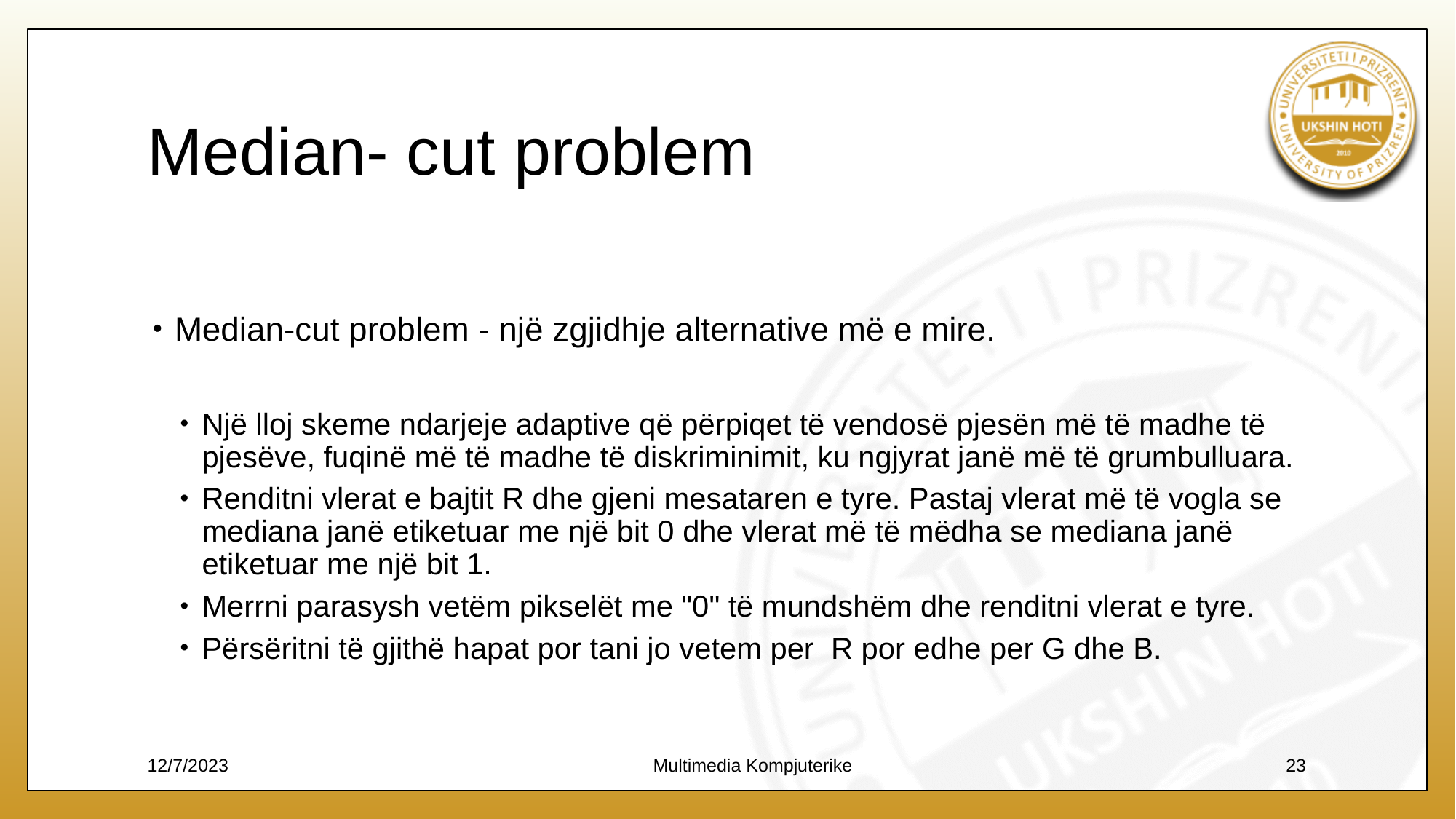

# Median- cut problem

Median-cut problem - një zgjidhje alternative më e mire.

Një lloj skeme ndarjeje adaptive që përpiqet të vendosë pjesën më të madhe të pjesëve, fuqinë më të madhe të diskriminimit, ku ngjyrat janë më të grumbulluara.
Renditni vlerat e bajtit R dhe gjeni mesataren e tyre. Pastaj vlerat më të vogla se mediana janë etiketuar me një bit 0 dhe vlerat më të mëdha se mediana janë etiketuar me një bit 1.
Merrni parasysh vetëm pikselët me "0" të mundshëm dhe renditni vlerat e tyre.
Përsëritni të gjithë hapat por tani jo vetem per  R por edhe per G dhe B.

12/7/2023
Multimedia Kompjuterike
23